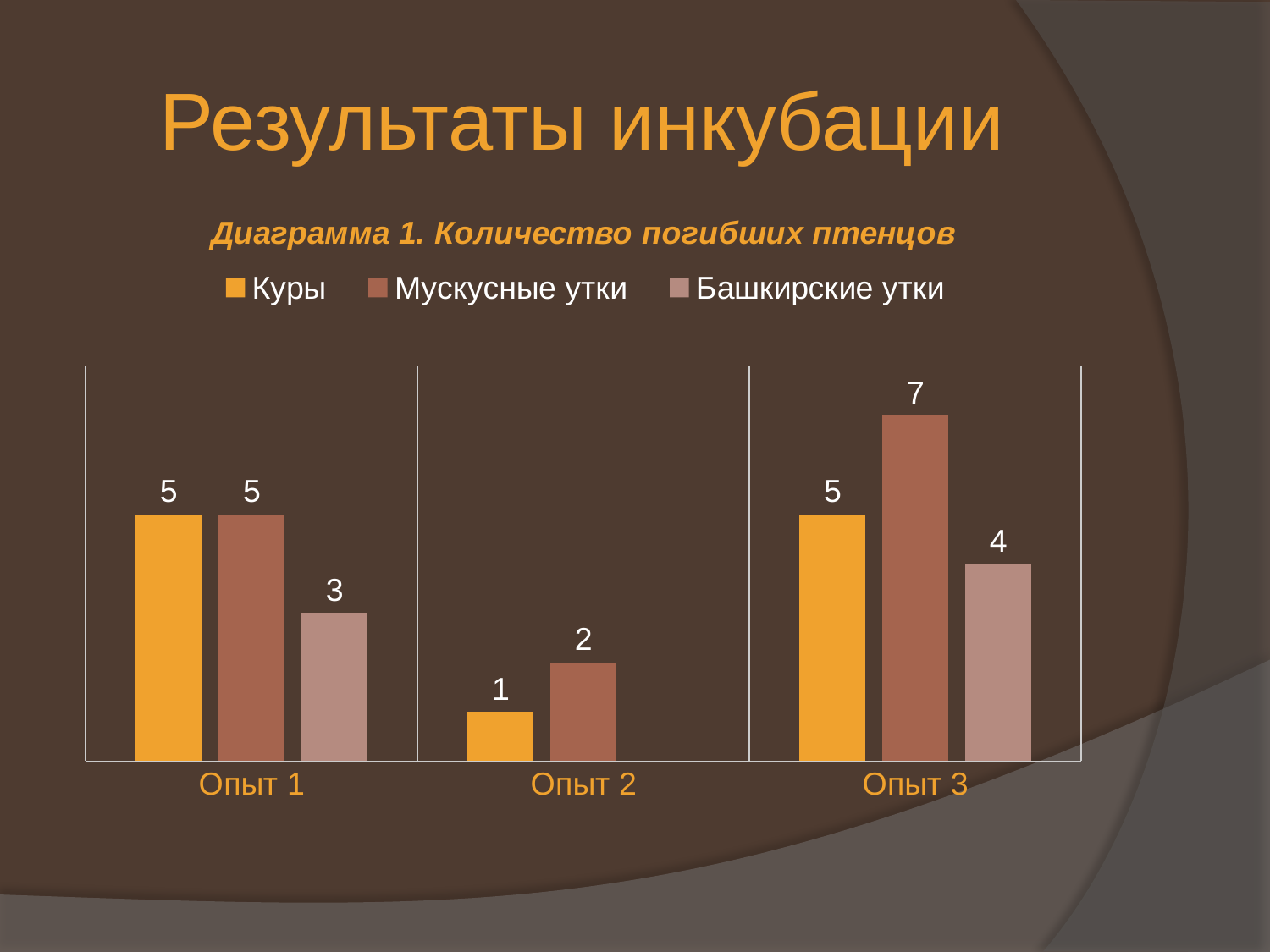

# Результаты инкубации

### Chart: Диаграмма 1. Количество погибших птенцов

| Category | Куры | Мускусные утки | Башкирские утки |
|---|---|---|---|
| Опыт 1 | 5.0 | 5.0 | 3.0 |
| Опыт 2 | 1.0 | 2.0 | None |
| Опыт 3 | 5.0 | 7.0 | 4.0 |